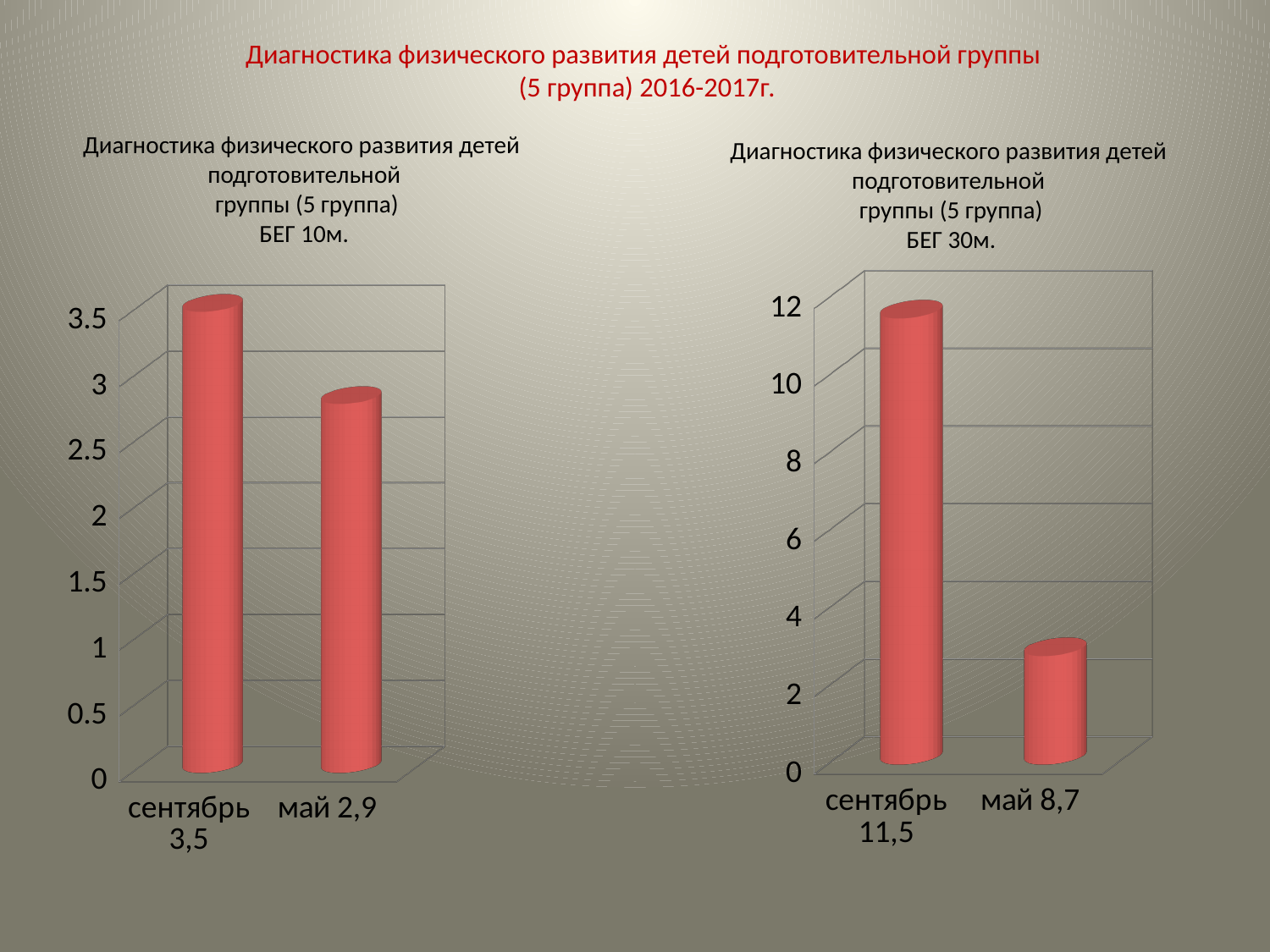

# Диагностика физического развития детей подготовительной группы (5 группа) 2016-2017г.
Диагностика физического развития детей
подготовительной
 группы (5 группа)
БЕГ 10м.
Диагностика физического развития детей
подготовительной
группы (5 группа)
БЕГ 30м.

[unsupported chart]

[unsupported chart]